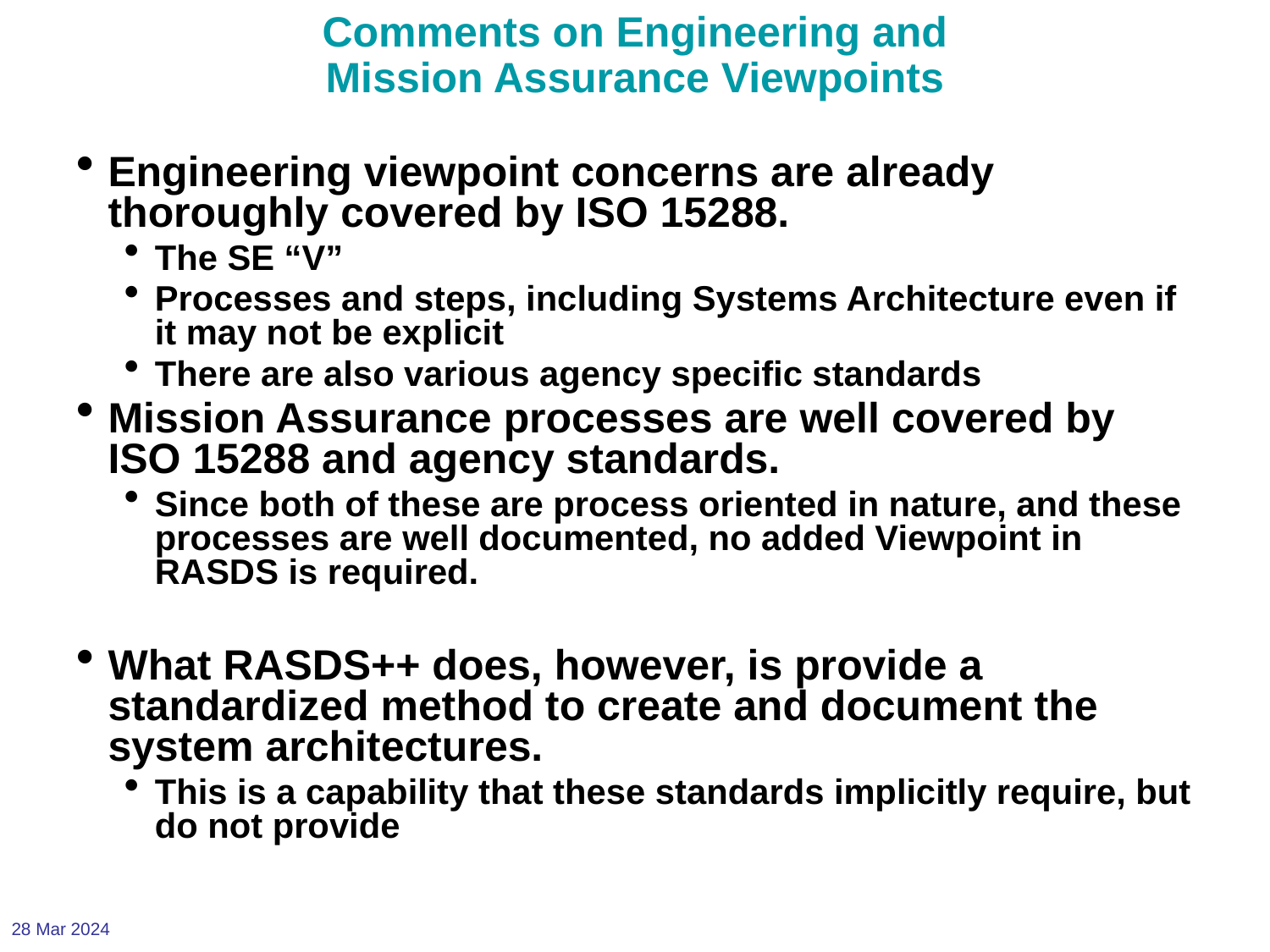

# Comments on Engineering and Mission Assurance Viewpoints
Engineering viewpoint concerns are already thoroughly covered by ISO 15288.
The SE “V”
Processes and steps, including Systems Architecture even if it may not be explicit
There are also various agency specific standards
Mission Assurance processes are well covered by ISO 15288 and agency standards.
Since both of these are process oriented in nature, and these processes are well documented, no added Viewpoint in RASDS is required.

What RASDS++ does, however, is provide a standardized method to create and document the system architectures.
This is a capability that these standards implicitly require, but do not provide

28 Mar 2024